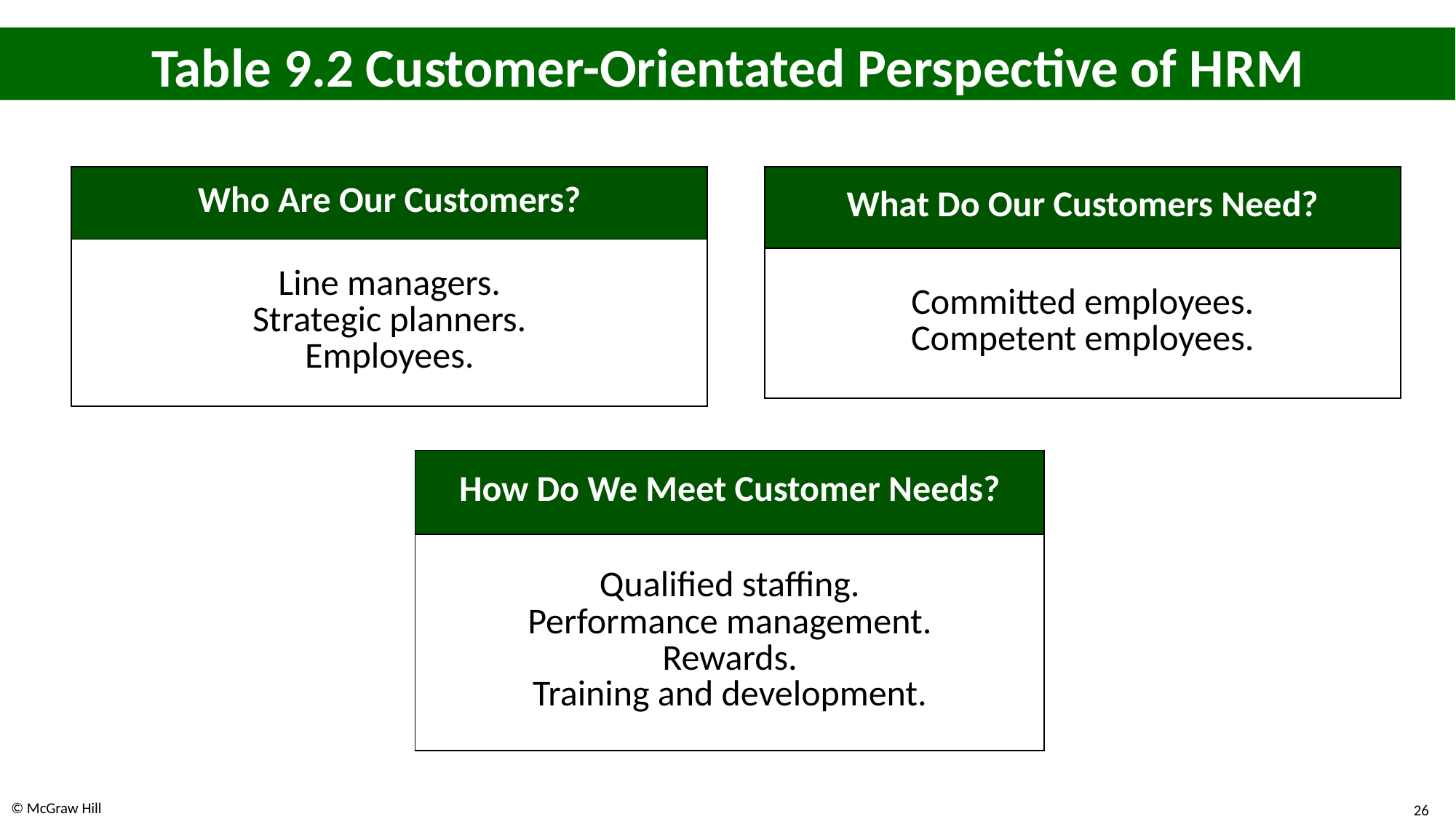

# Table 9.2 Customer-Orientated Perspective of H R M
| Who Are Our Customers? |
| --- |
| Line managers. Strategic planners. Employees. |
| What Do Our Customers Need? |
| --- |
| Committed employees. Competent employees. |
| How Do We Meet Customer Needs? |
| --- |
| Qualified staffing. Performance management. Rewards. Training and development. |